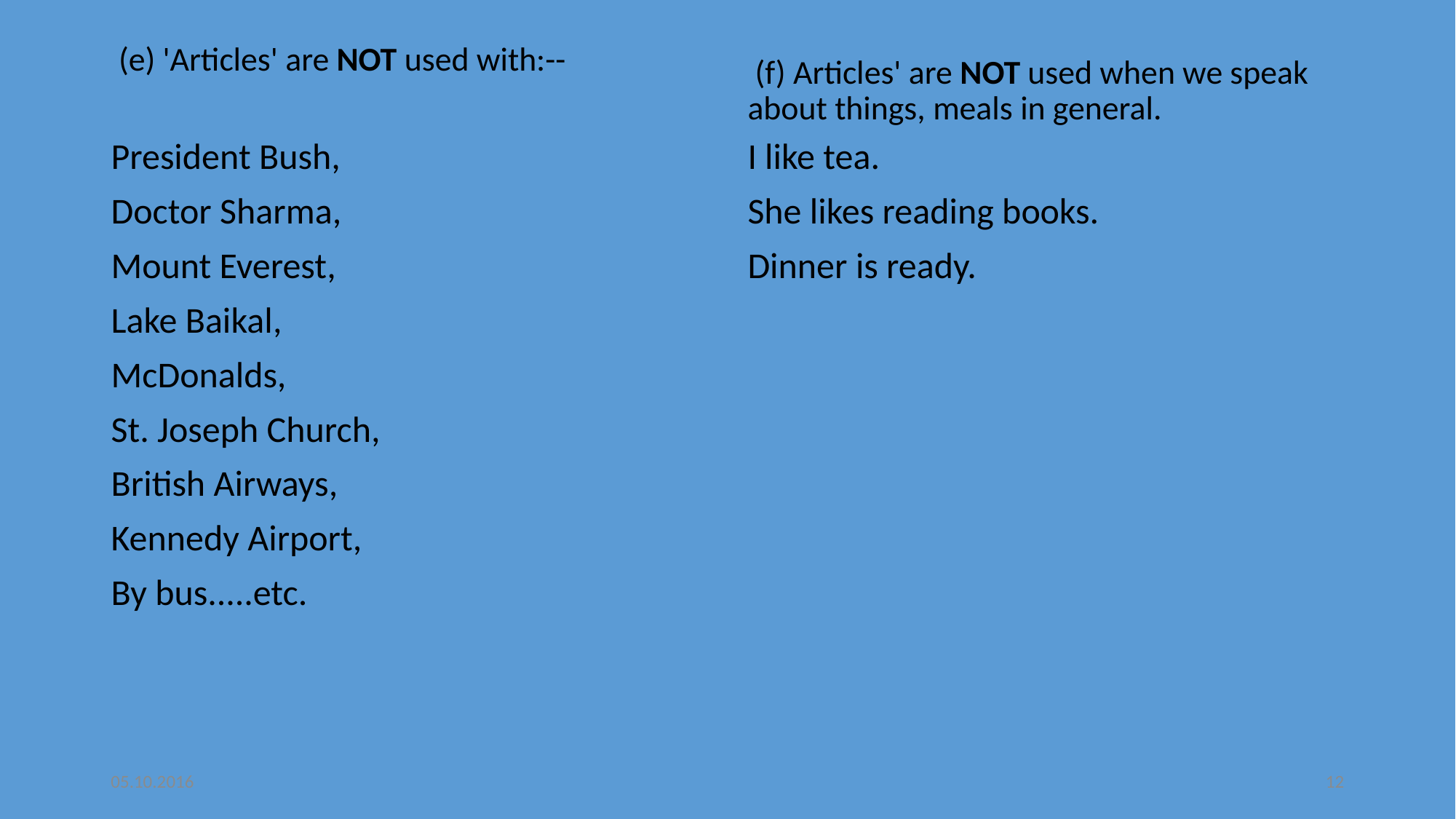

(e) 'Articles' are NOT used with:--

 (f) Articles' are NOT used when we speak about things, meals in general.
President Bush,
Doctor Sharma,
Mount Everest,
Lake Baikal,
McDonalds,
St. Joseph Church,
British Airways,
Kennedy Airport,
By bus.....etc.
I like tea.
She likes reading books.
Dinner is ready.
05.10.2016
12